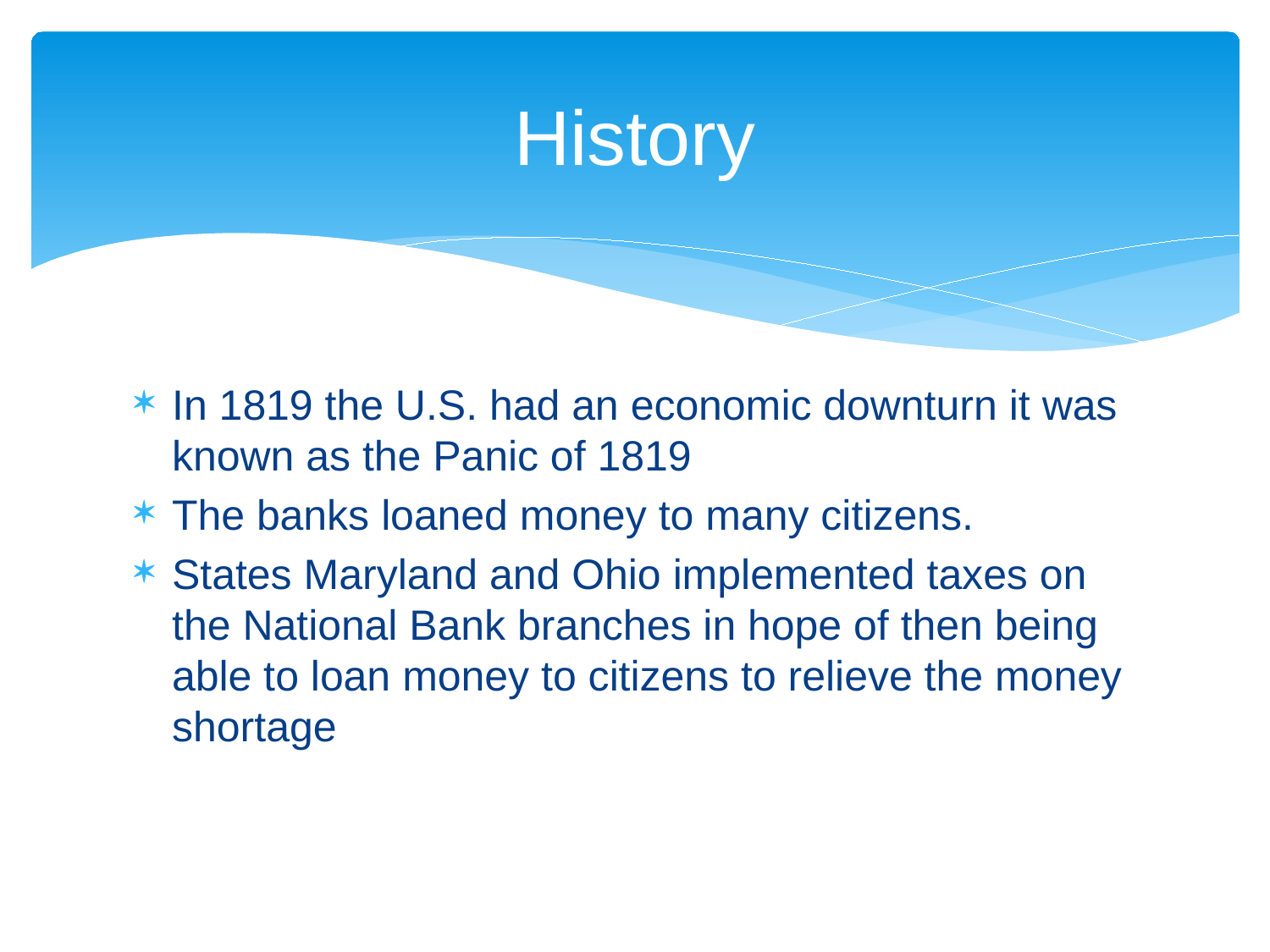

# History
In 1819 the U.S. had an economic downturn it was known as the Panic of 1819
The banks loaned money to many citizens.
States Maryland and Ohio implemented taxes on the National Bank branches in hope of then being able to loan money to citizens to relieve the money shortage